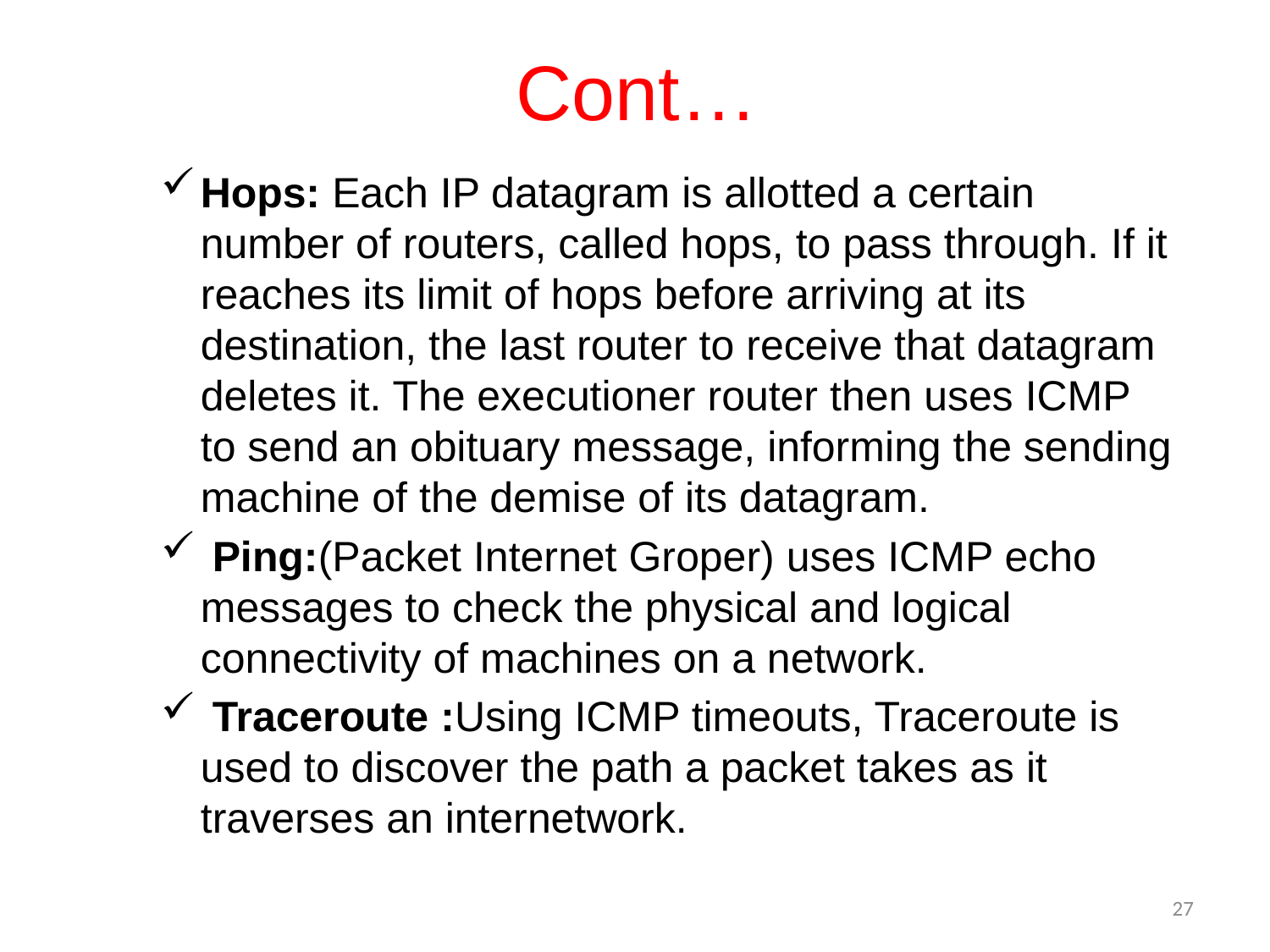

# Cont…
Hops: Each IP datagram is allotted a certain number of routers, called hops, to pass through. If it reaches its limit of hops before arriving at its destination, the last router to receive that datagram deletes it. The executioner router then uses ICMP to send an obituary message, informing the sending machine of the demise of its datagram.
 Ping:(Packet Internet Groper) uses ICMP echo messages to check the physical and logical connectivity of machines on a network.
 Traceroute :Using ICMP timeouts, Traceroute is used to discover the path a packet takes as it traverses an internetwork.
27